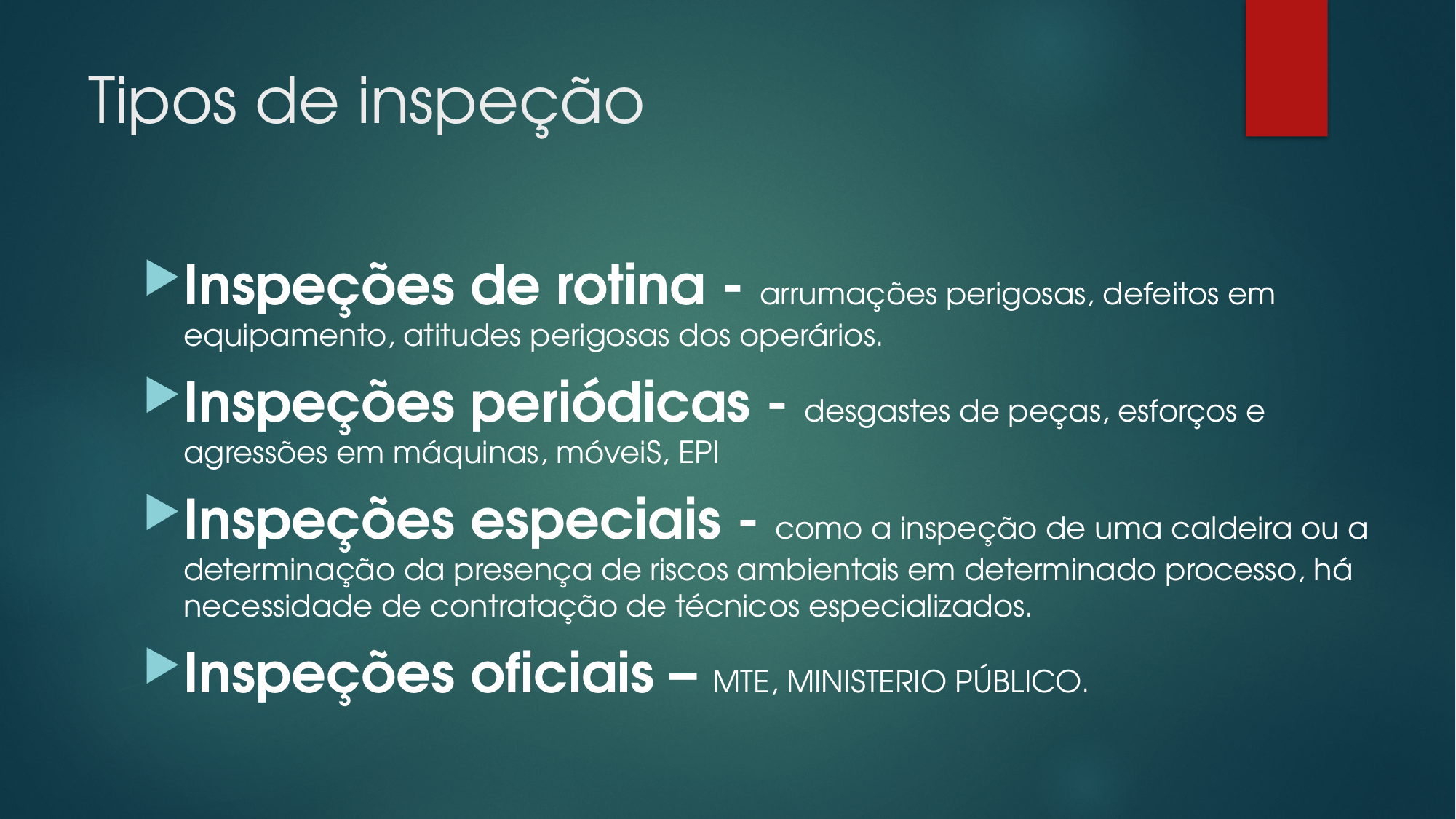

# Tipos de inspeção

Inspeções de rotina - arrumações perigosas, defeitos em equipamento, atitudes perigosas dos operários.
Inspeções periódicas - desgastes de peças, esforços e agressões em máquinas, móveiS, EPI
Inspeções especiais - como a inspeção de uma caldeira ou a determinação da presença de riscos ambientais em determinado processo, há necessidade de contratação de técnicos especializados.
Inspeções oficiais – MTE, MINISTERIO PÚBLICO.